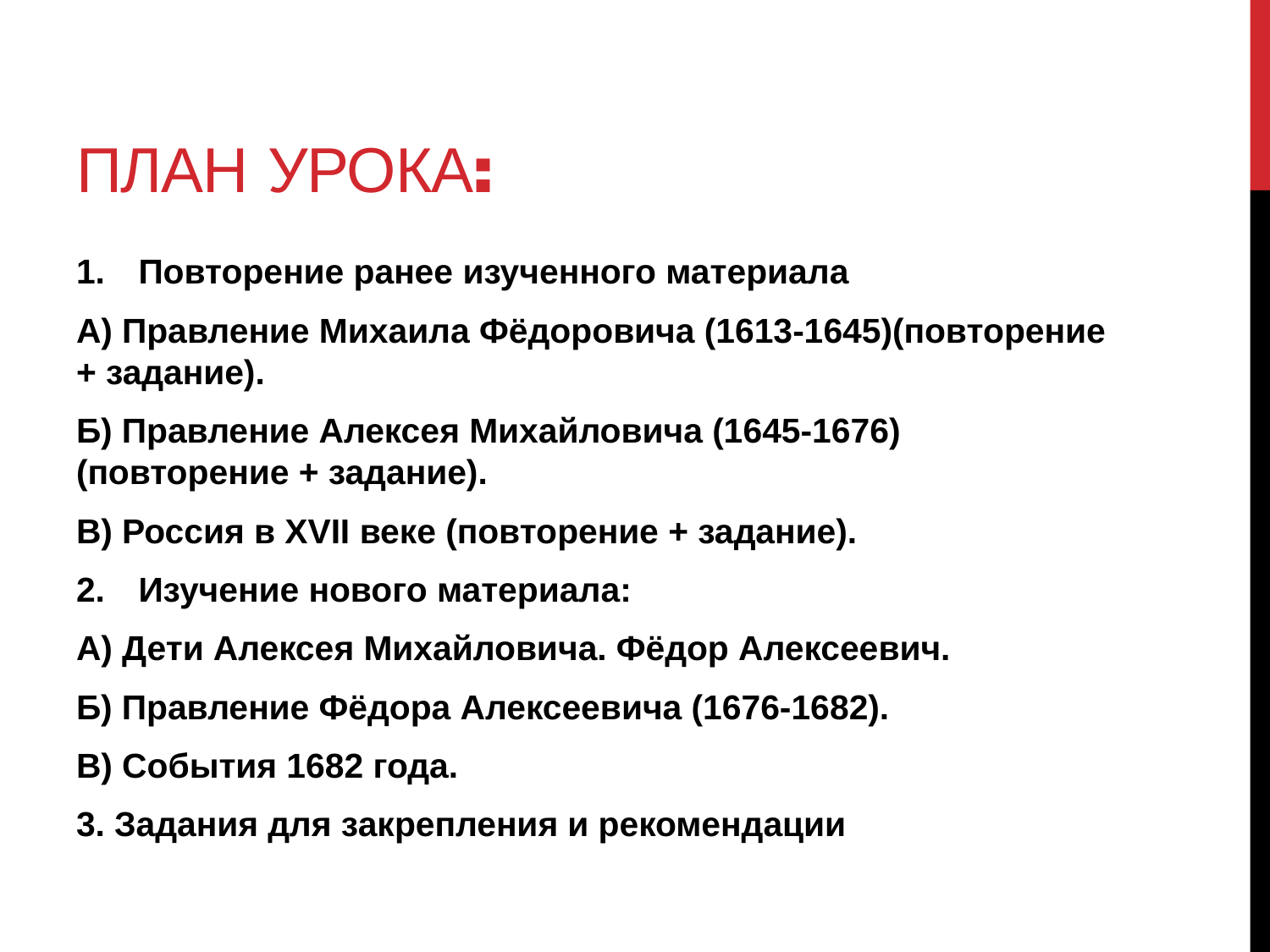

# План урока:
Повторение ранее изученного материала
А) Правление Михаила Фёдоровича (1613-1645)(повторение + задание).
Б) Правление Алексея Михайловича (1645-1676) (повторение + задание).
В) Россия в XVII веке (повторение + задание).
Изучение нового материала:
А) Дети Алексея Михайловича. Фёдор Алексеевич.
Б) Правление Фёдора Алексеевича (1676-1682).
В) События 1682 года.
3. Задания для закрепления и рекомендации